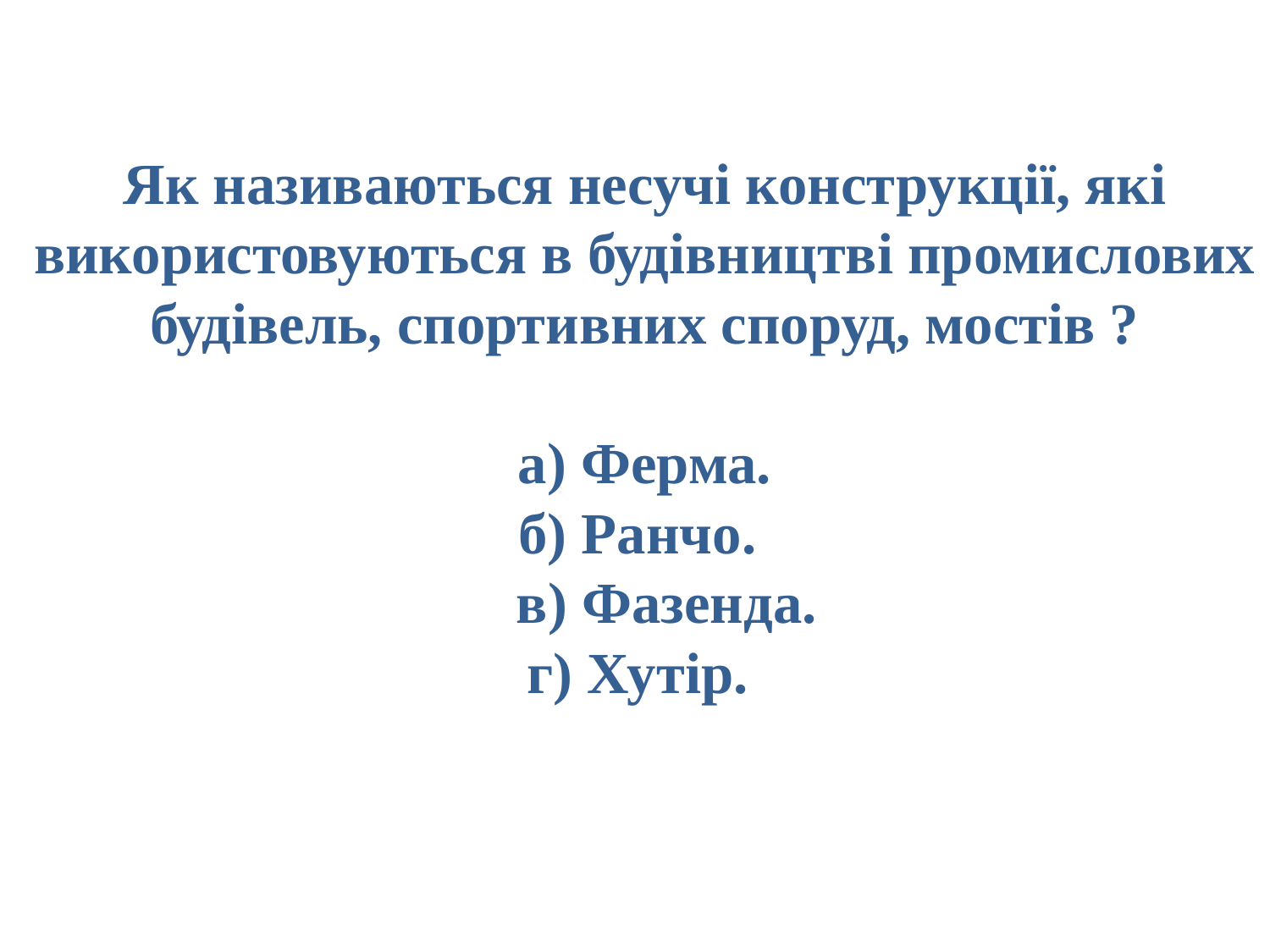

# Як називаються несучі конструкції, які використовуються в будівництві промислових будівель, спортивних споруд, мостів ? а) Ферма. б) Ранчо. в) Фазенда. г) Хутір.